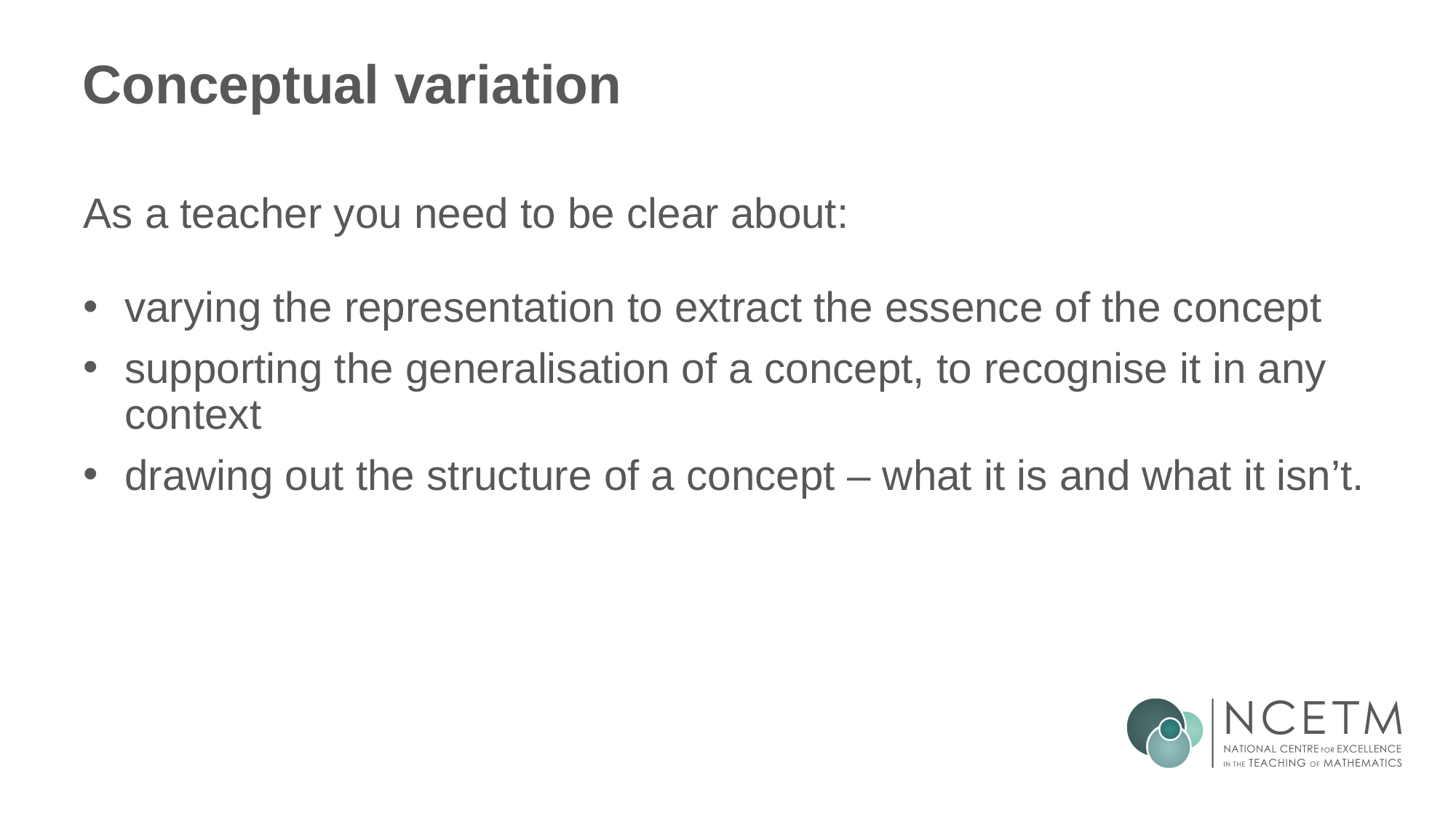

# Conceptual variation
As a teacher you need to be clear about:

varying the representation to extract the essence of the concept
supporting the generalisation of a concept, to recognise it in any context
drawing out the structure of a concept – what it is and what it isn’t.